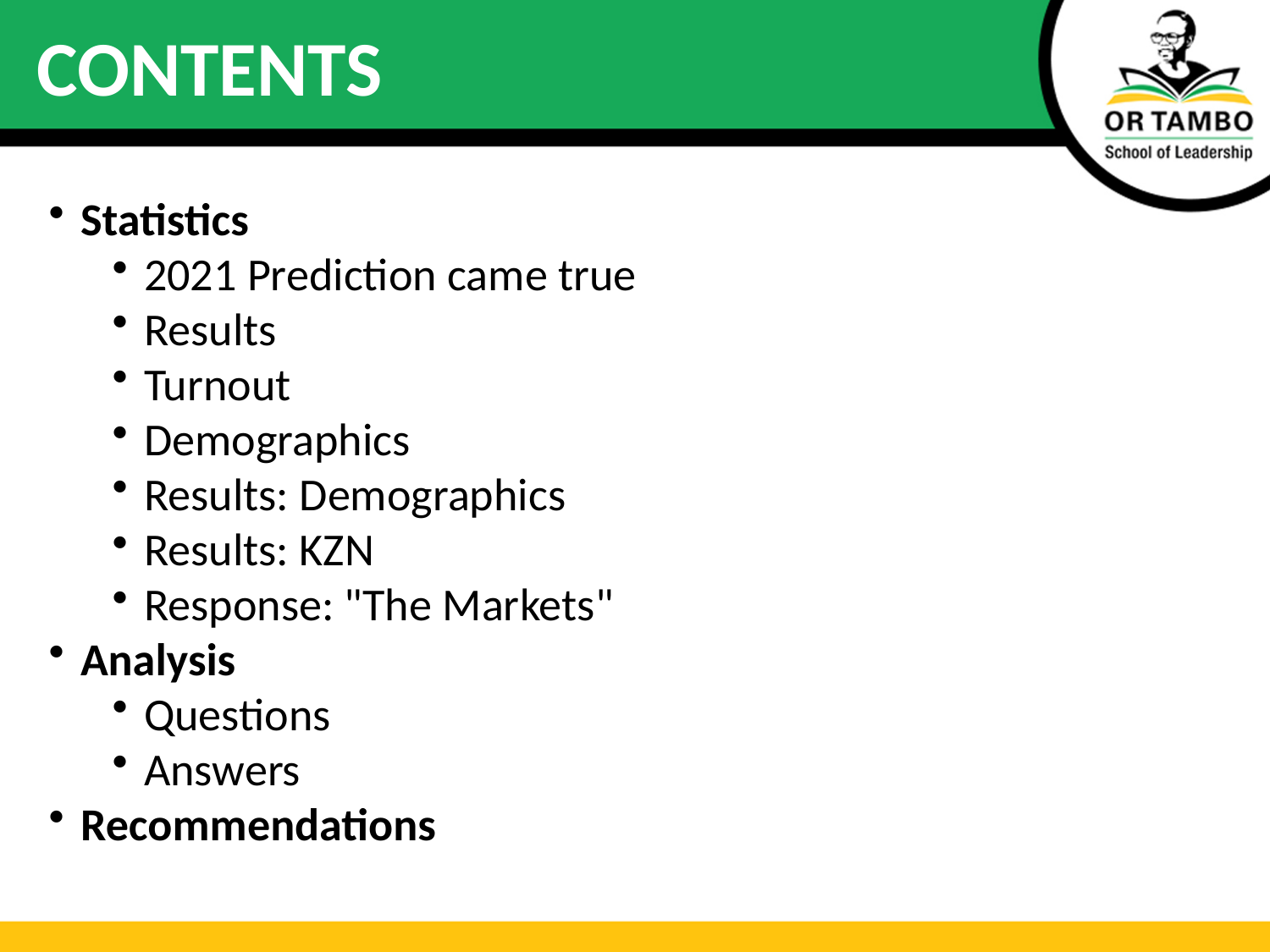

# CONTENTS
Statistics
2021 Prediction came true
Results
Turnout
Demographics
Results: Demographics
Results: KZN
Response: "The Markets"
Analysis
Questions
Answers
Recommendations